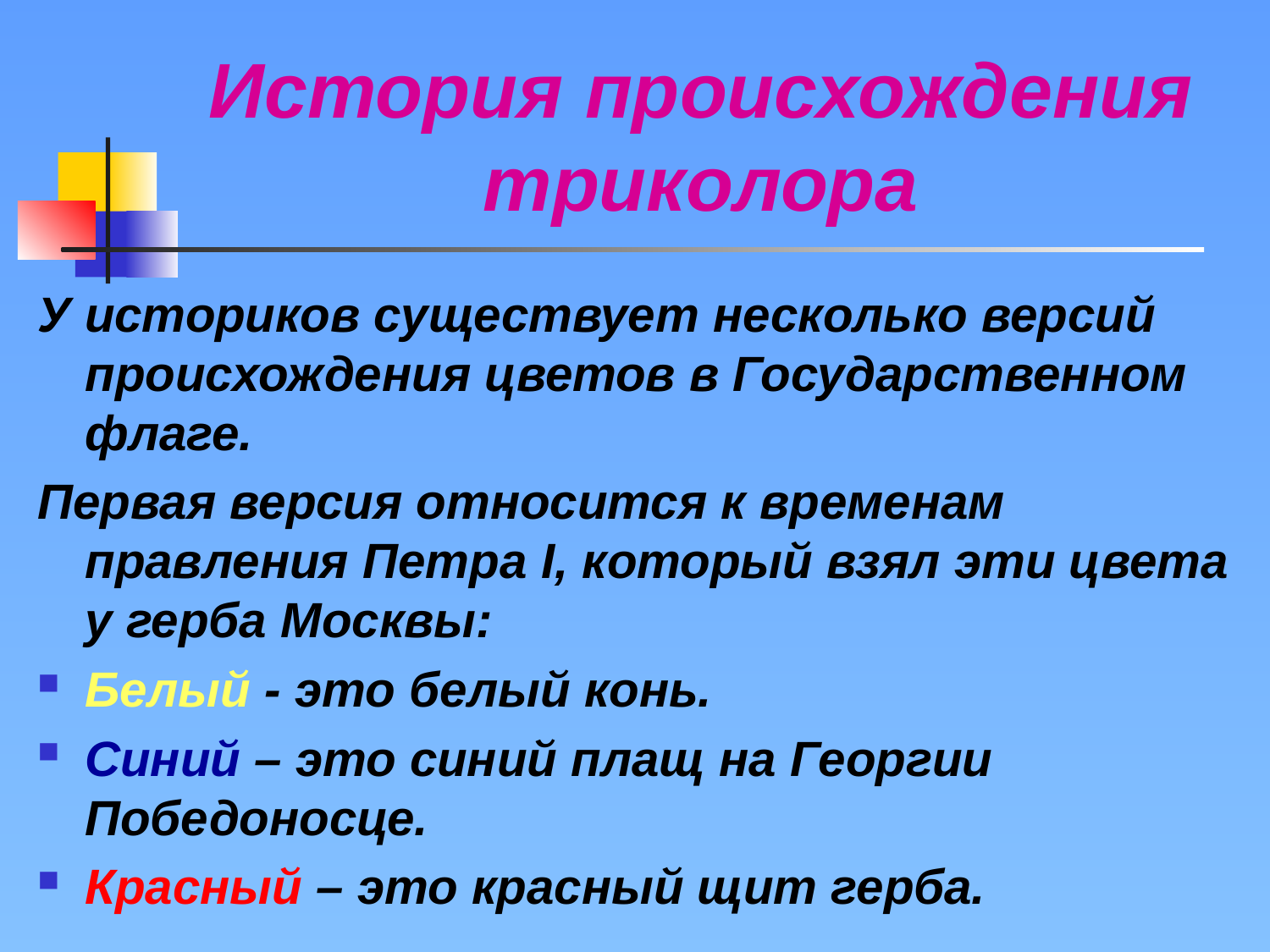

# История происхождения триколора
У историков существует несколько версий происхождения цветов в Государственном флаге.
Первая версия относится к временам правления Петра I, который взял эти цвета у герба Москвы:
Белый - это белый конь.
Синий – это синий плащ на Георгии Победоносце.
Красный – это красный щит герба.